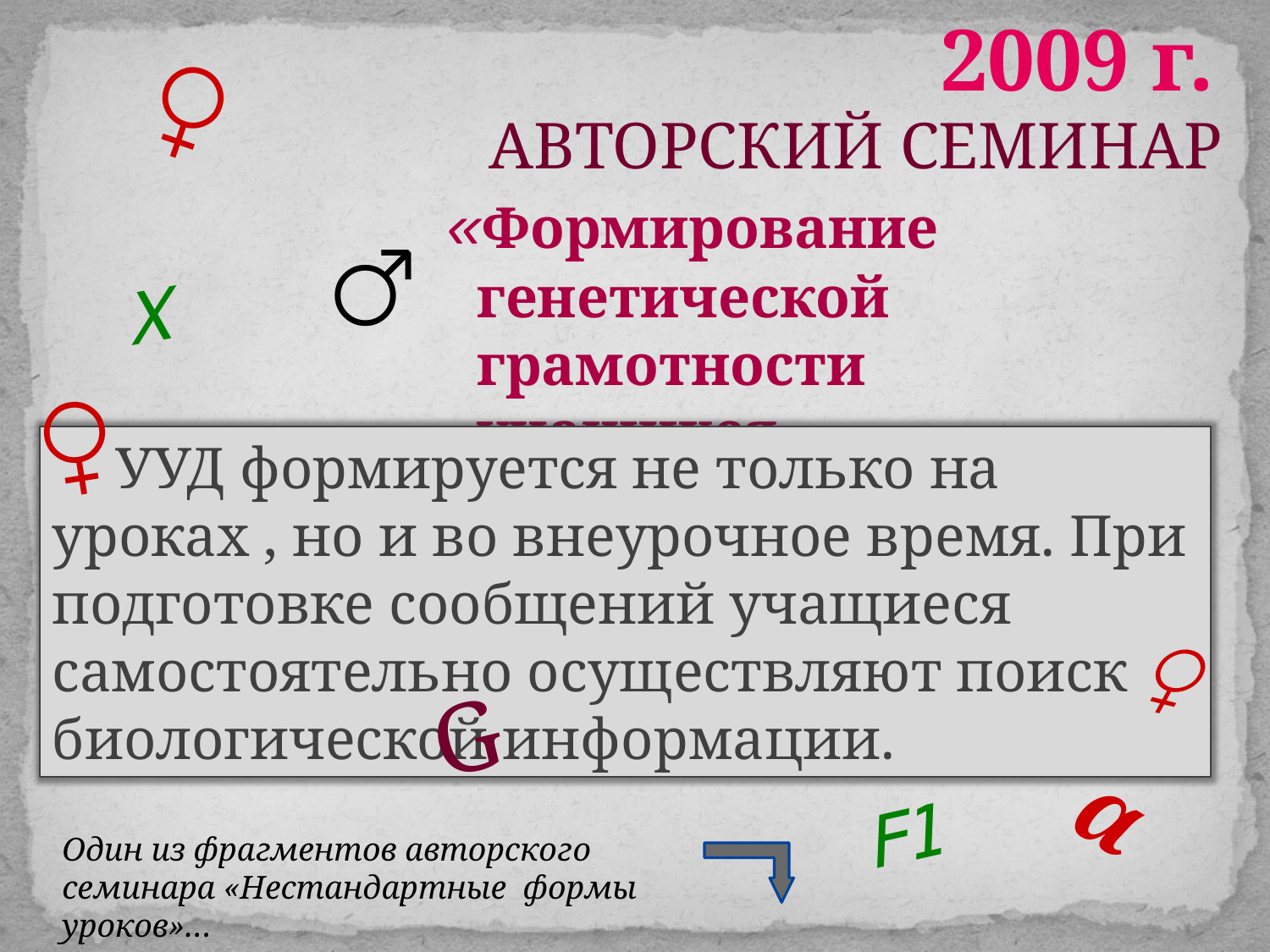

2009 г.
♀
АВТОРСКИЙ СЕМИНАР
 «Формирование генетической грамотности учащихся»
♂
X
♀
УУД формируется не только на уроках , но и во внеурочное время. При подготовке сообщений учащиеся самостоятельно осуществляют поиск биологической информации.
А
♀
G
α
F1
Один из фрагментов авторского семинара «Нестандартные  формы уроков»…